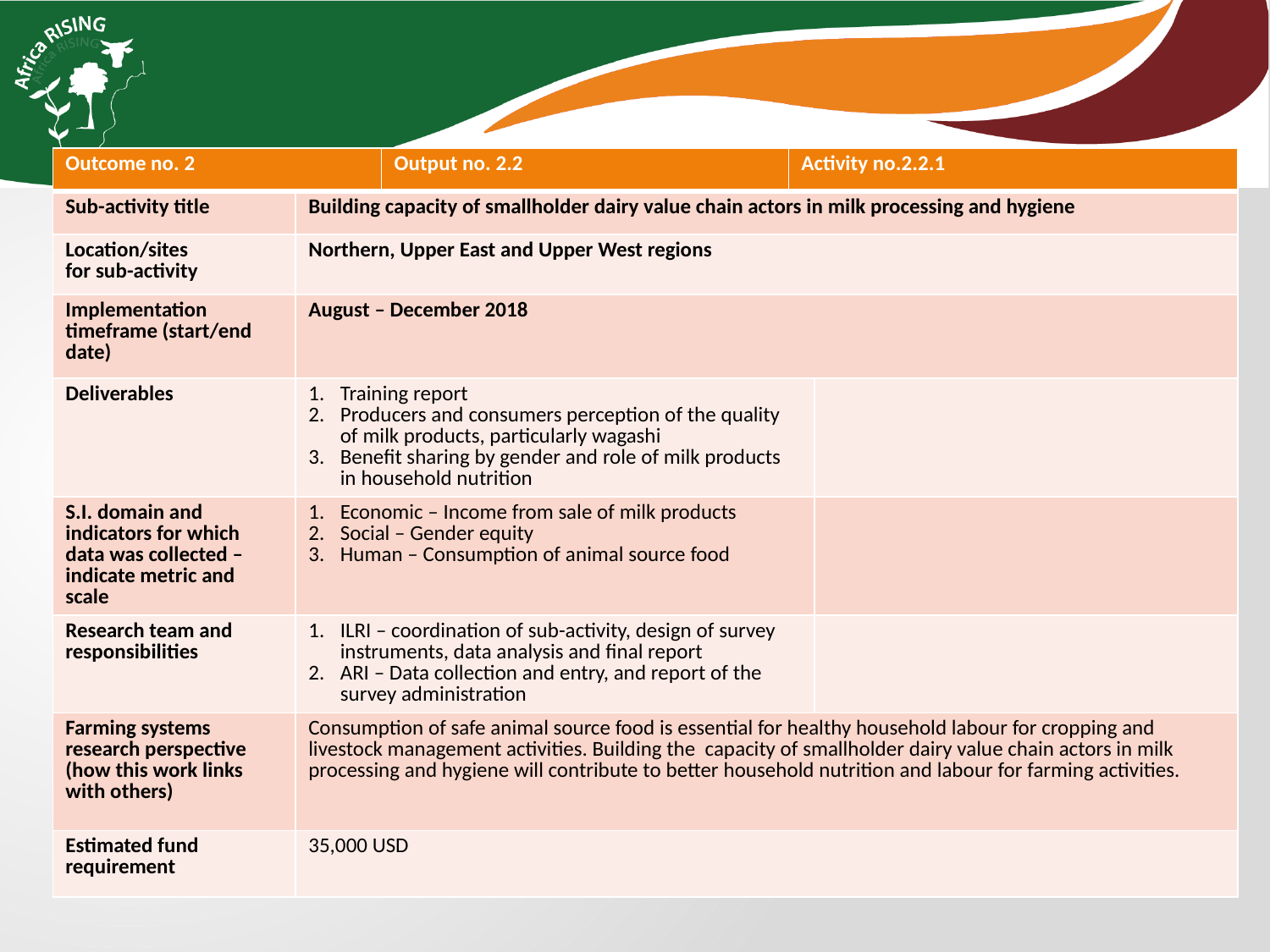

| Outcome no. 2 |  | Output no. 2.2 | Activity no.2.2.1 |  |
| --- | --- | --- | --- | --- |
| Sub-activity title | Building capacity of smallholder dairy value chain actors in milk processing and hygiene |  |  |  |
| Location/sites for sub-activity | Northern, Upper East and Upper West regions |  |  |  |
| Implementation timeframe (start/end date) | August – December 2018 |  |  |  |
| Deliverables | Training report Producers and consumers perception of the quality of milk products, particularly wagashi Benefit sharing by gender and role of milk products in household nutrition |  |  |  |
| S.I. domain and indicators for which data was collected – indicate metric and scale | Economic – Income from sale of milk products Social – Gender equity Human – Consumption of animal source food |  |  |  |
| Research team and responsibilities | ILRI – coordination of sub-activity, design of survey instruments, data analysis and final report ARI – Data collection and entry, and report of the survey administration |  |  |  |
| Farming systems research perspective (how this work links with others) | Consumption of safe animal source food is essential for healthy household labour for cropping and livestock management activities. Building the capacity of smallholder dairy value chain actors in milk processing and hygiene will contribute to better household nutrition and labour for farming activities. |  |  |  |
| Estimated fund requirement | 35,000 USD |  |  |  |